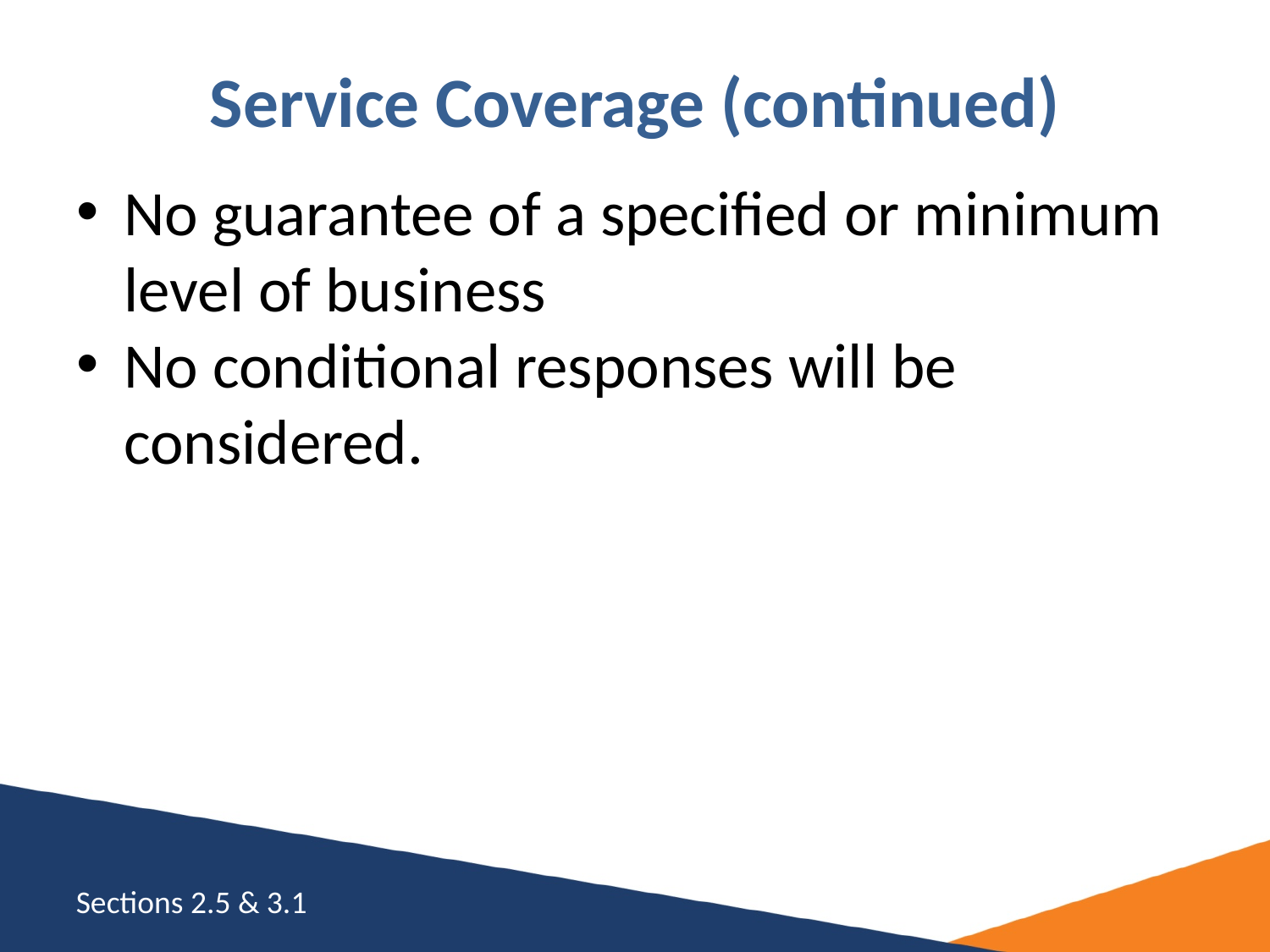

# Service Coverage (continued)
No guarantee of a specified or minimum level of business
No conditional responses will be considered.
Sections 2.5 & 3.1